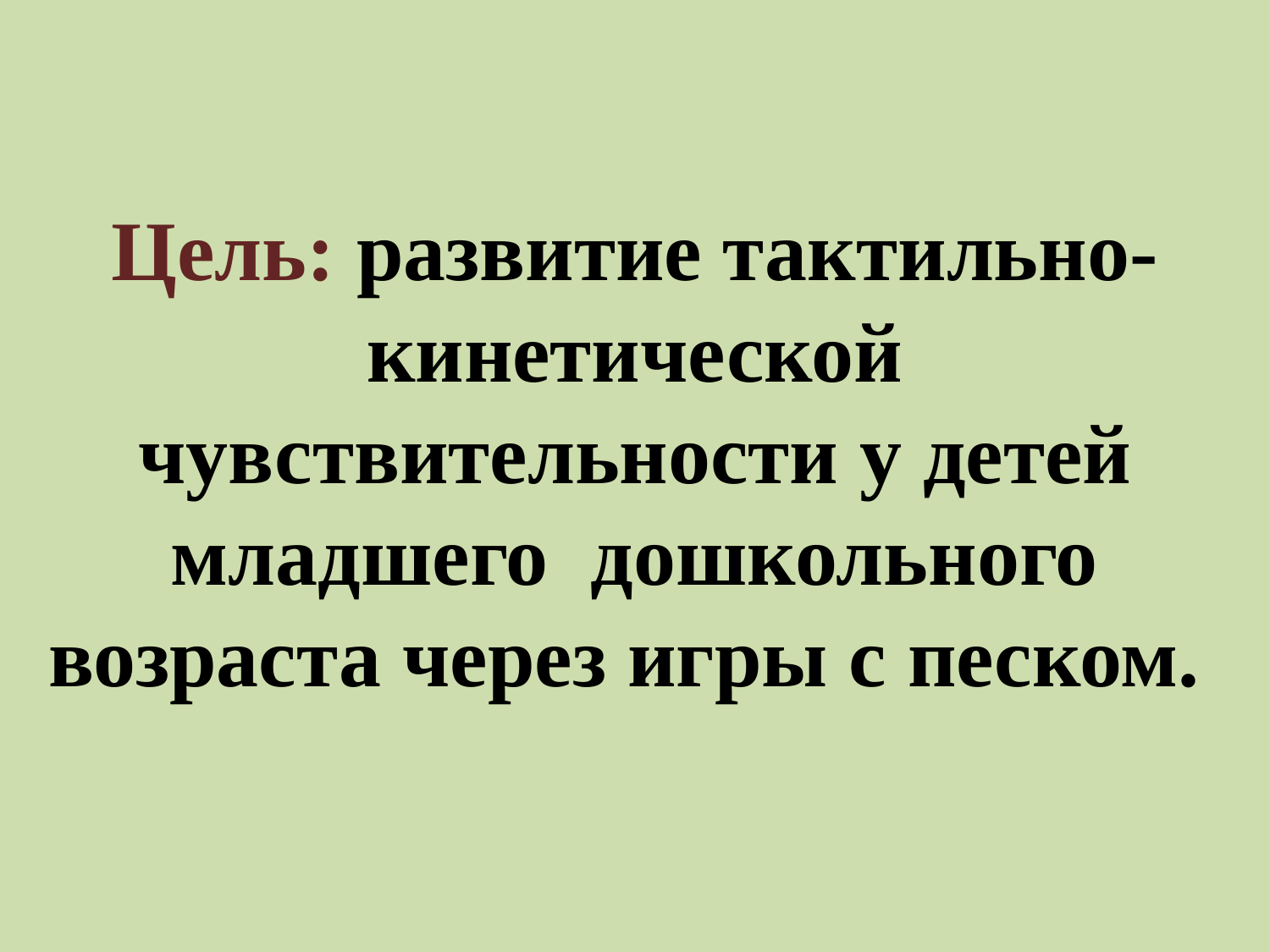

# Цель: развитие тактильно-кинетической чувствительности у детей младшего  дошкольного возраста через игры с песком.